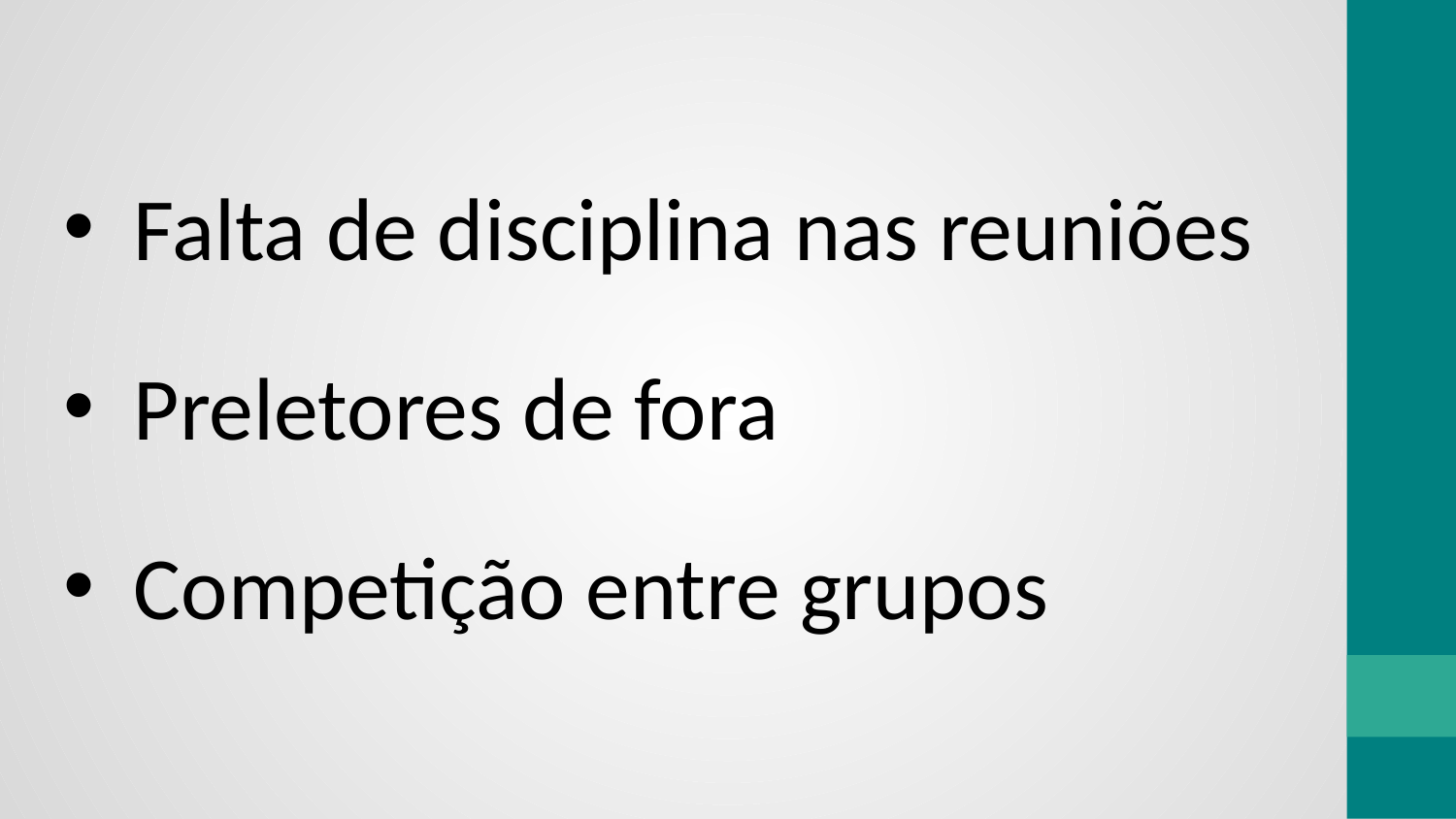

Falta de disciplina nas reuniões
Preletores de fora
Competição entre grupos